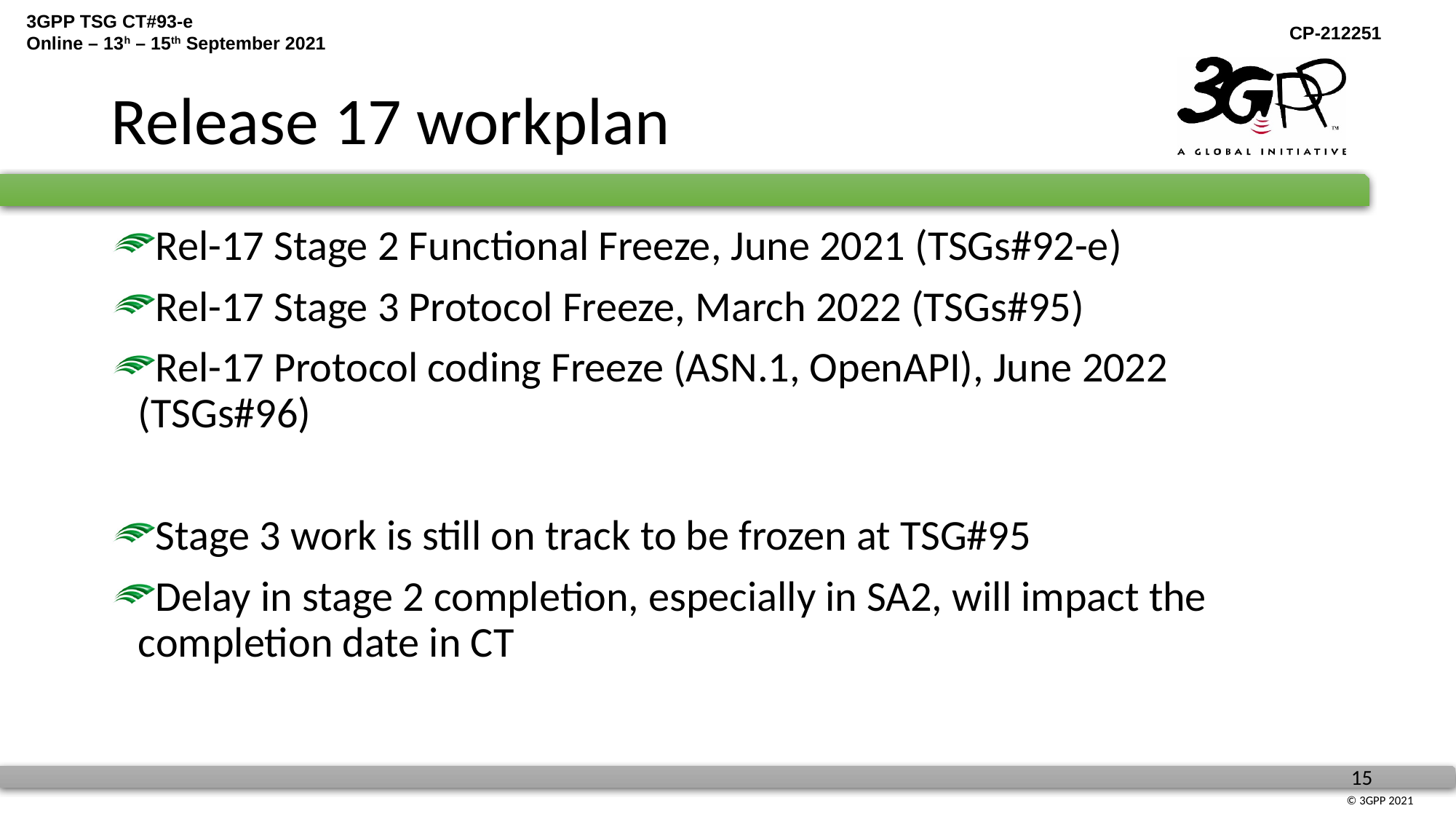

# Release 17 workplan
Rel-17 Stage 2 Functional Freeze, June 2021 (TSGs#92-e)
Rel-17 Stage 3 Protocol Freeze, March 2022 (TSGs#95)
Rel-17 Protocol coding Freeze (ASN.1, OpenAPI), June 2022 (TSGs#96)

Stage 3 work is still on track to be frozen at TSG#95
Delay in stage 2 completion, especially in SA2, will impact the completion date in CT